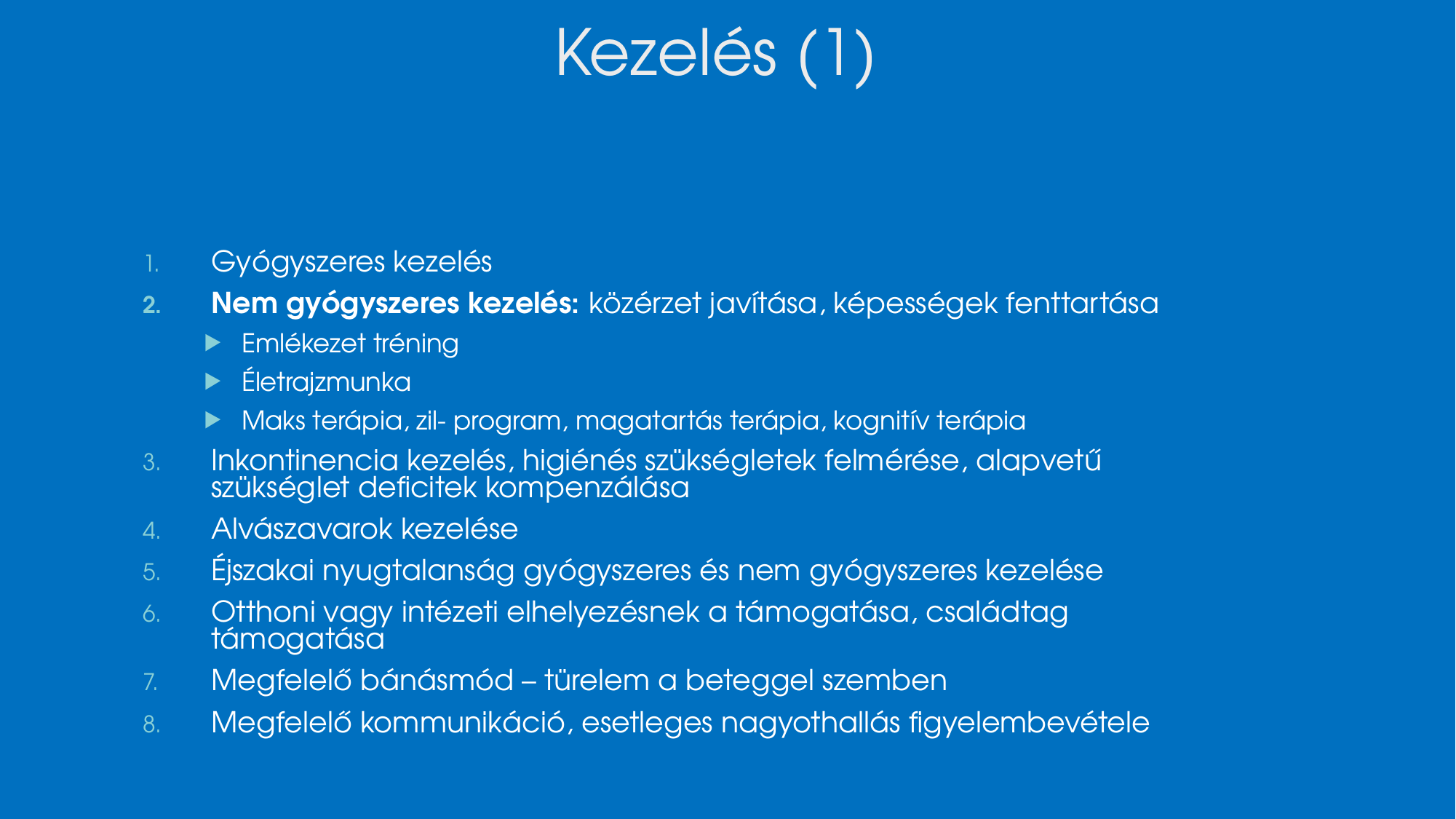

# Kezelés (1)
22
Gyógyszeres kezelés
Nem gyógyszeres kezelés: közérzet javítása, képességek fenttartása
Emlékezet tréning
Életrajzmunka
Maks terápia, zil- program, magatartás terápia, kognitív terápia
Inkontinencia kezelés, higiénés szükségletek felmérése, alapvetű szükséglet deficitek kompenzálása
Alvászavarok kezelése
Éjszakai nyugtalanság gyógyszeres és nem gyógyszeres kezelése
Otthoni vagy intézeti elhelyezésnek a támogatása, családtag támogatása
Megfelelő bánásmód – türelem a beteggel szemben
Megfelelő kommunikáció, esetleges nagyothallás figyelembevétele